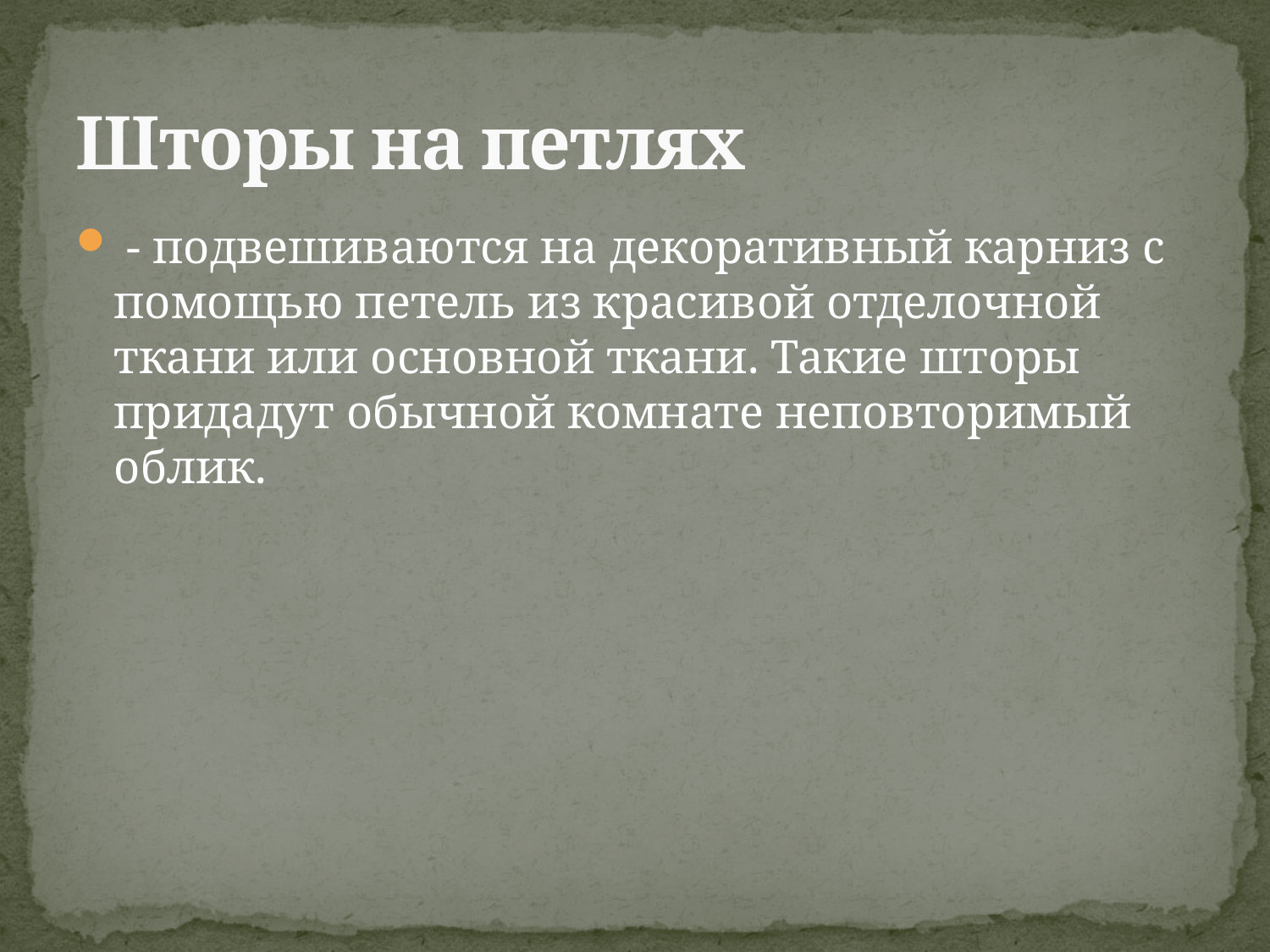

# Шторы на петлях
 - подвешиваются на декоративный карниз с помощью петель из красивой отделочной ткани или основной ткани. Такие шторы придадут обычной комнате неповторимый облик.